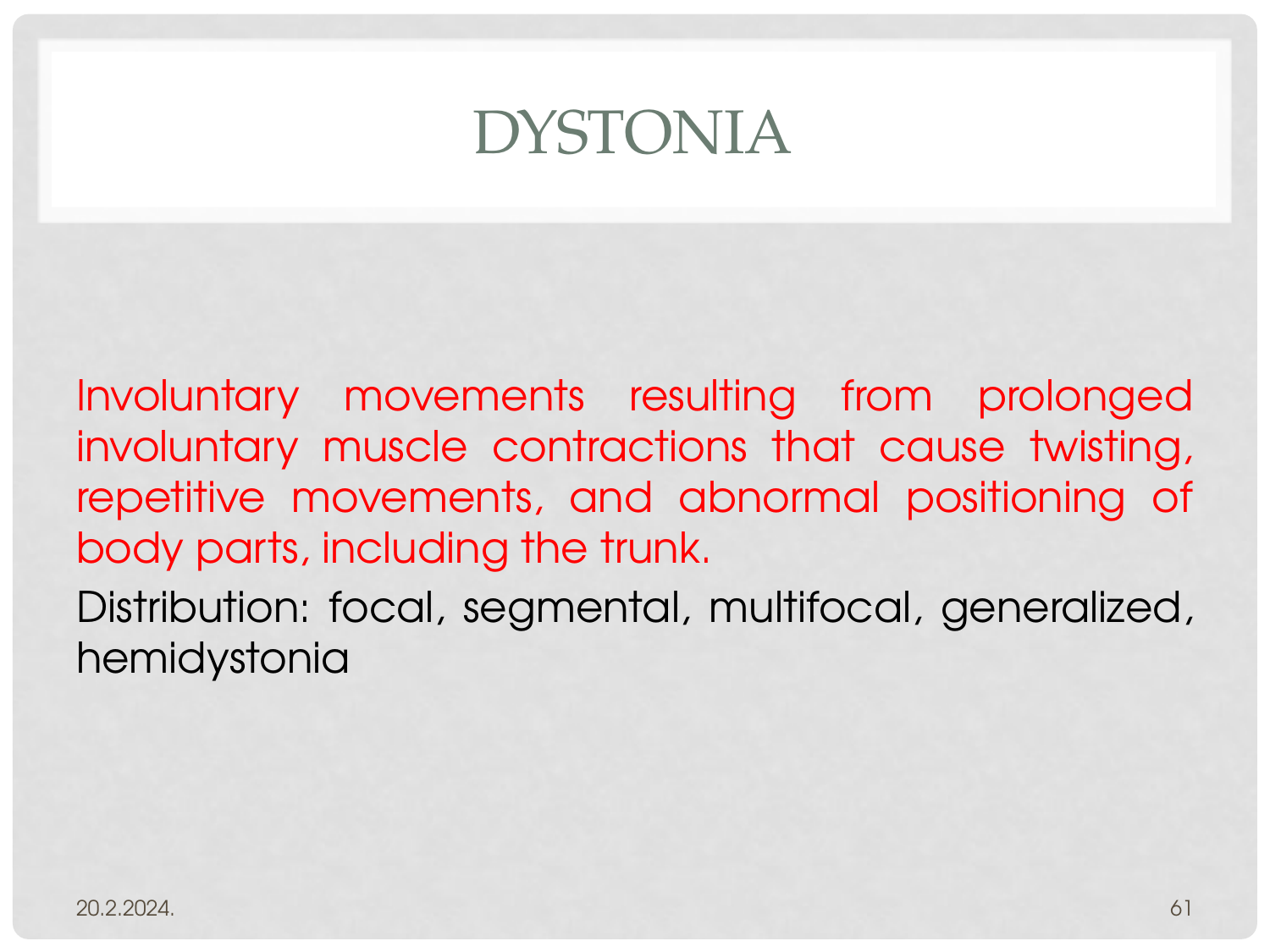

# DYSTONIA

Involuntary movements resulting from prolonged involuntary muscle contractions that cause twisting, repetitive movements, and abnormal positioning of body parts, including the trunk.
Distribution: focal, segmental, multifocal, generalized, hemidystonia

20.2.2024.
61